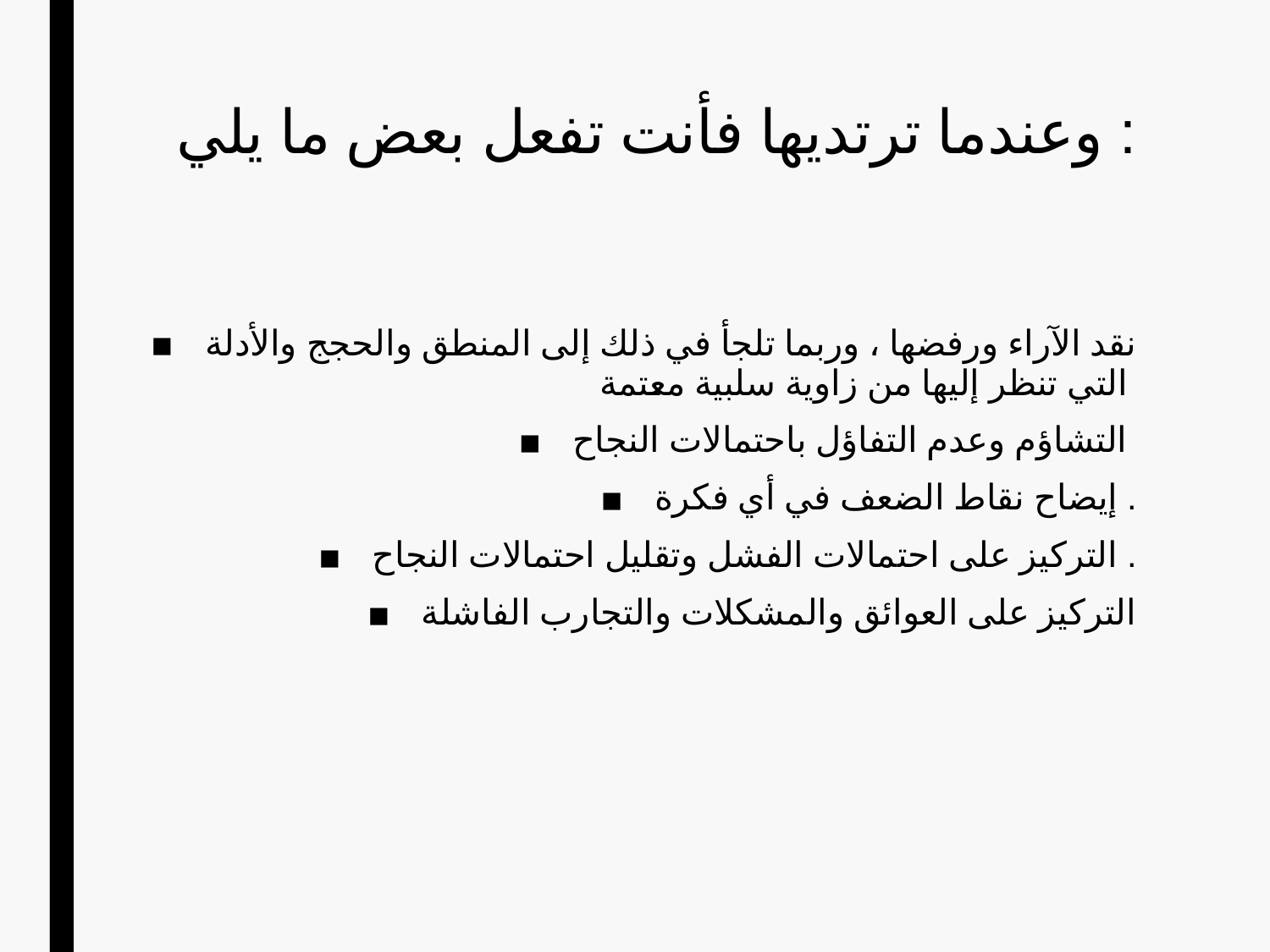

وعندما ترتديها فأنت تفعل بعض ما يلي :
نقد الآراء ورفضها ، وربما تلجأ في ذلك إلى المنطق والحجج والأدلة التي تنظر إليها من زاوية سلبية معتمة
التشاؤم وعدم التفاؤل باحتمالات النجاح
إيضاح نقاط الضعف في أي فكرة .
التركيز على احتمالات الفشل وتقليل احتمالات النجاح .
التركيز على العوائق والمشكلات والتجارب الفاشلة